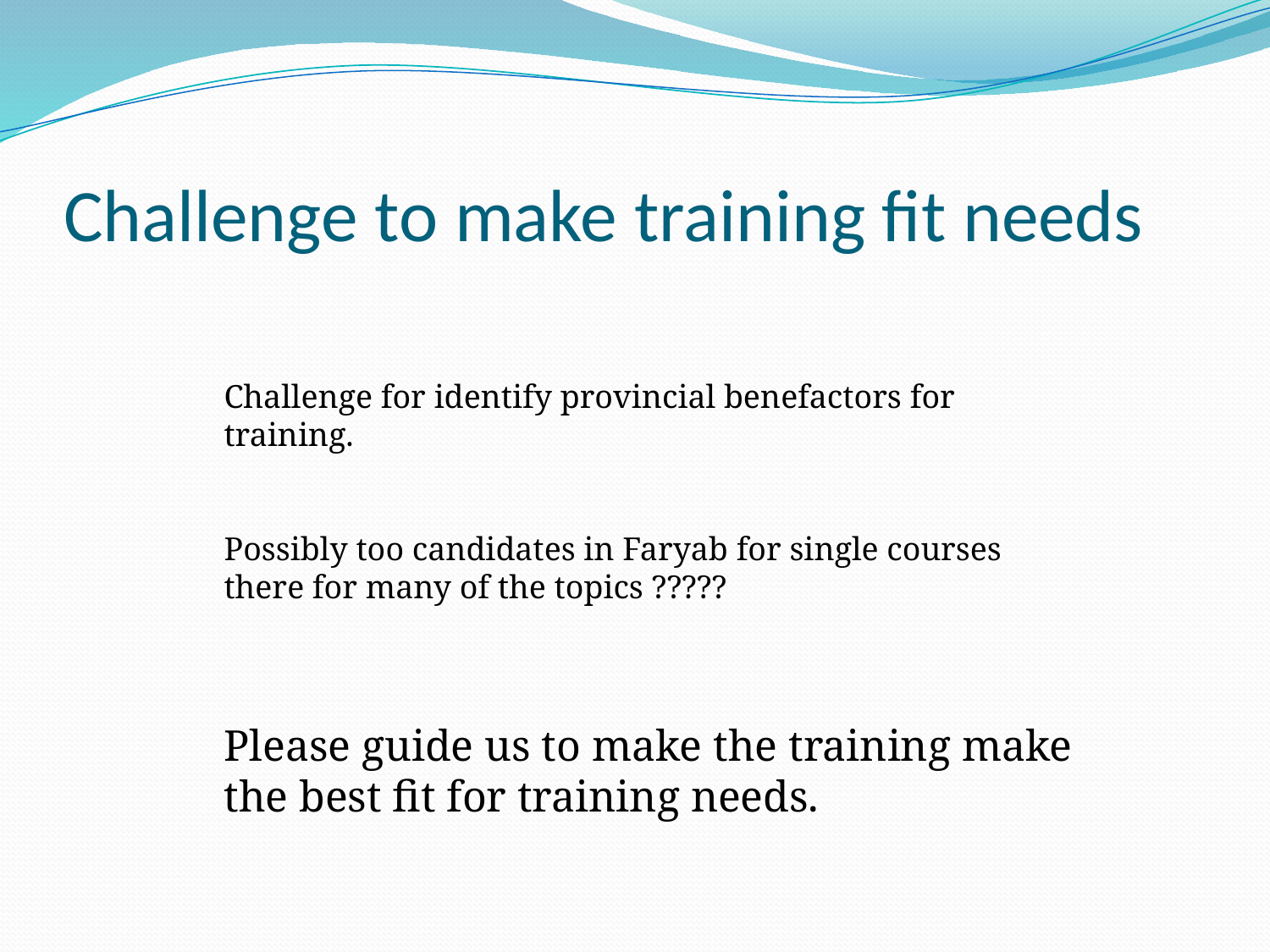

# Challenge to make training fit needs
Challenge for identify provincial benefactors for training.

Possibly too candidates in Faryab for single courses there for many of the topics ?????

Please guide us to make the training make the best fit for training needs.